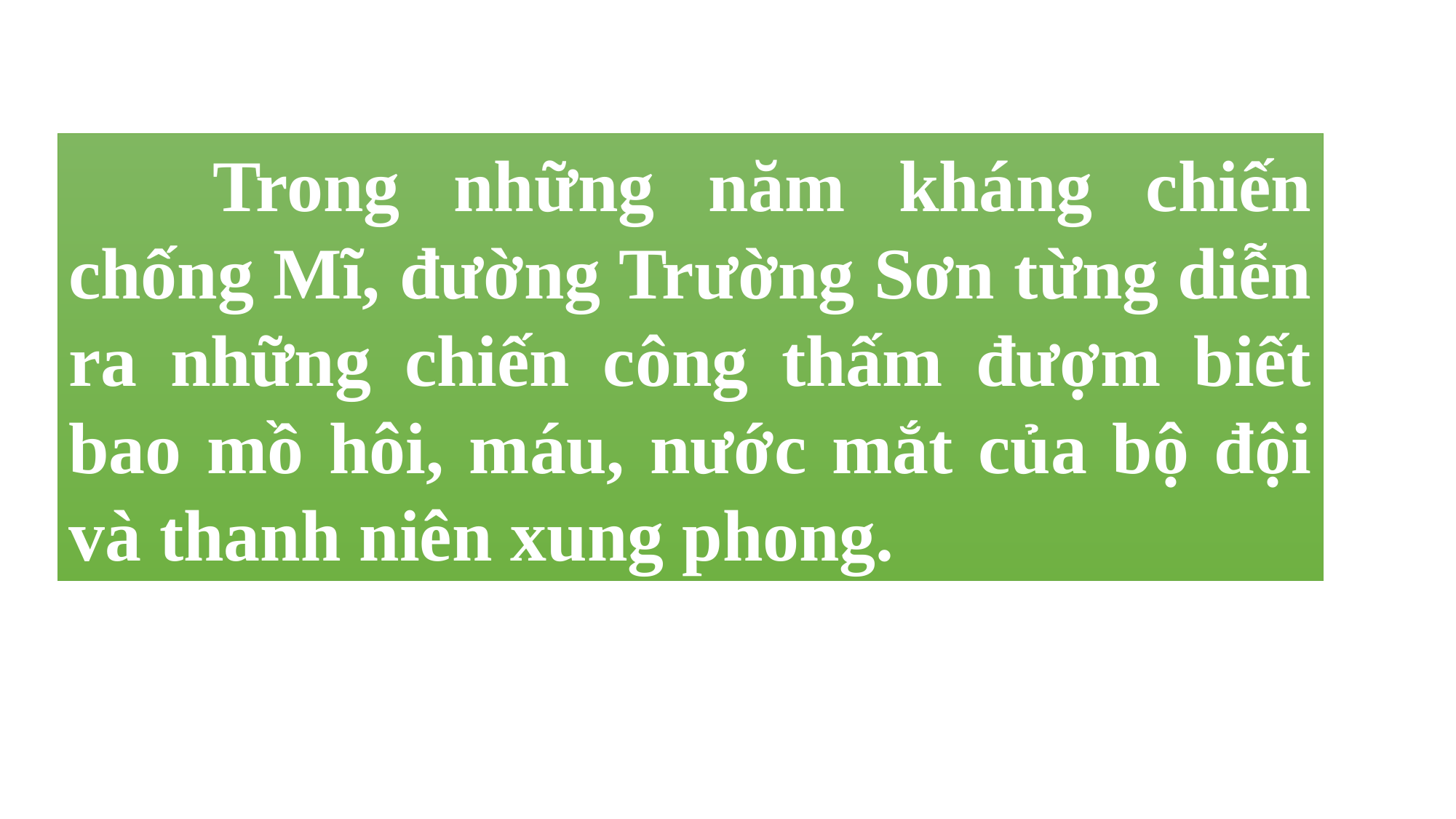

Trong những năm kháng chiến chống Mĩ, đường Trường Sơn từng diễn ra những chiến công thấm đượm biết bao mồ hôi, máu, nước mắt của bộ đội và thanh niên xung phong.